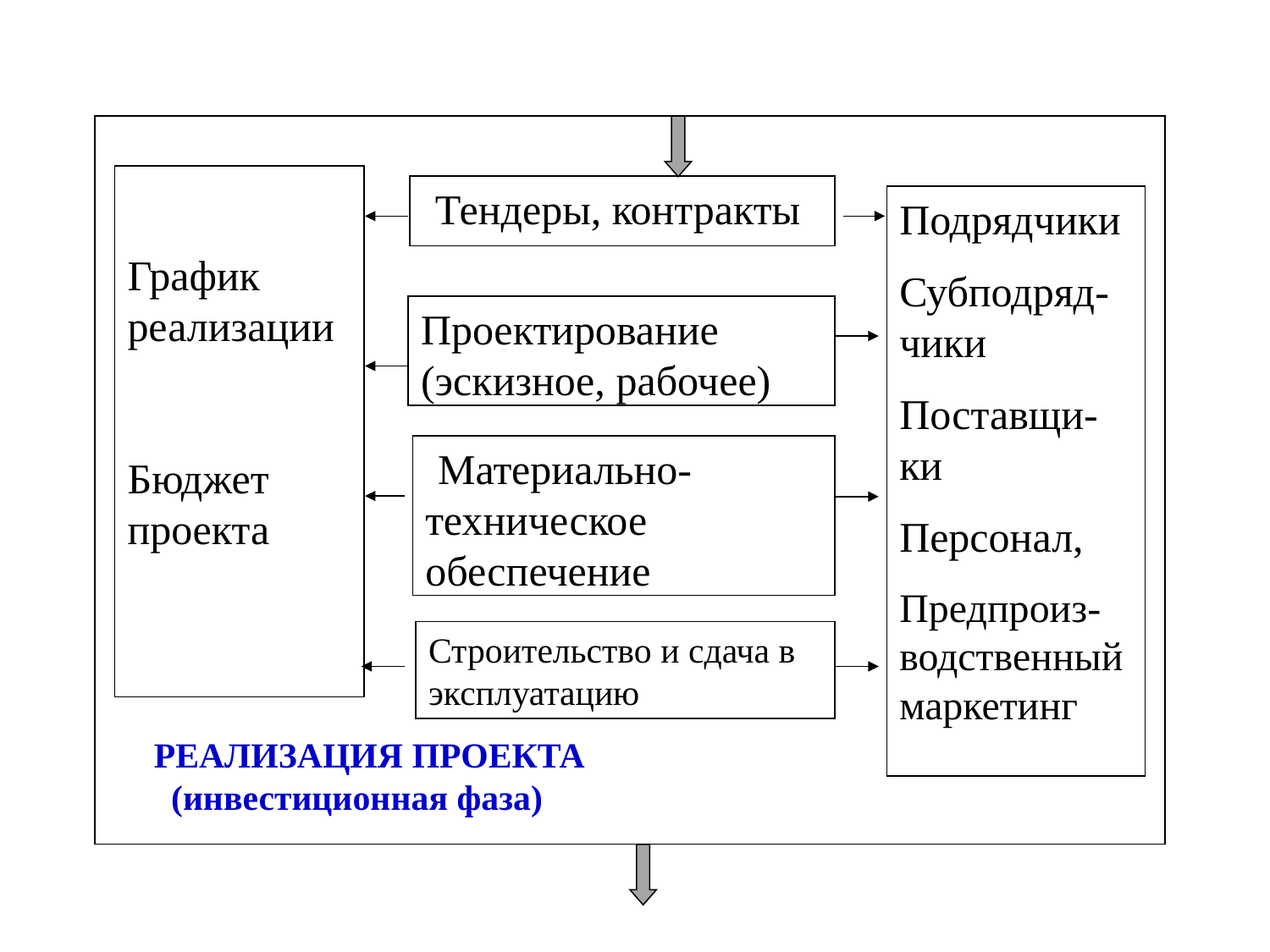

График реализации

Бюджет проекта
Тендеры, контракты
Подрядчики
Субподряд-чики
Поставщи-ки
Персонал,
Предпроиз-водственный маркетинг
Проектирование (эскизное, рабочее)
Материально-техническое обеспечение
Строительство и сдача в эксплуатацию
#
РЕАЛИЗАЦИЯ ПРОЕКТА (инвестиционная фаза)